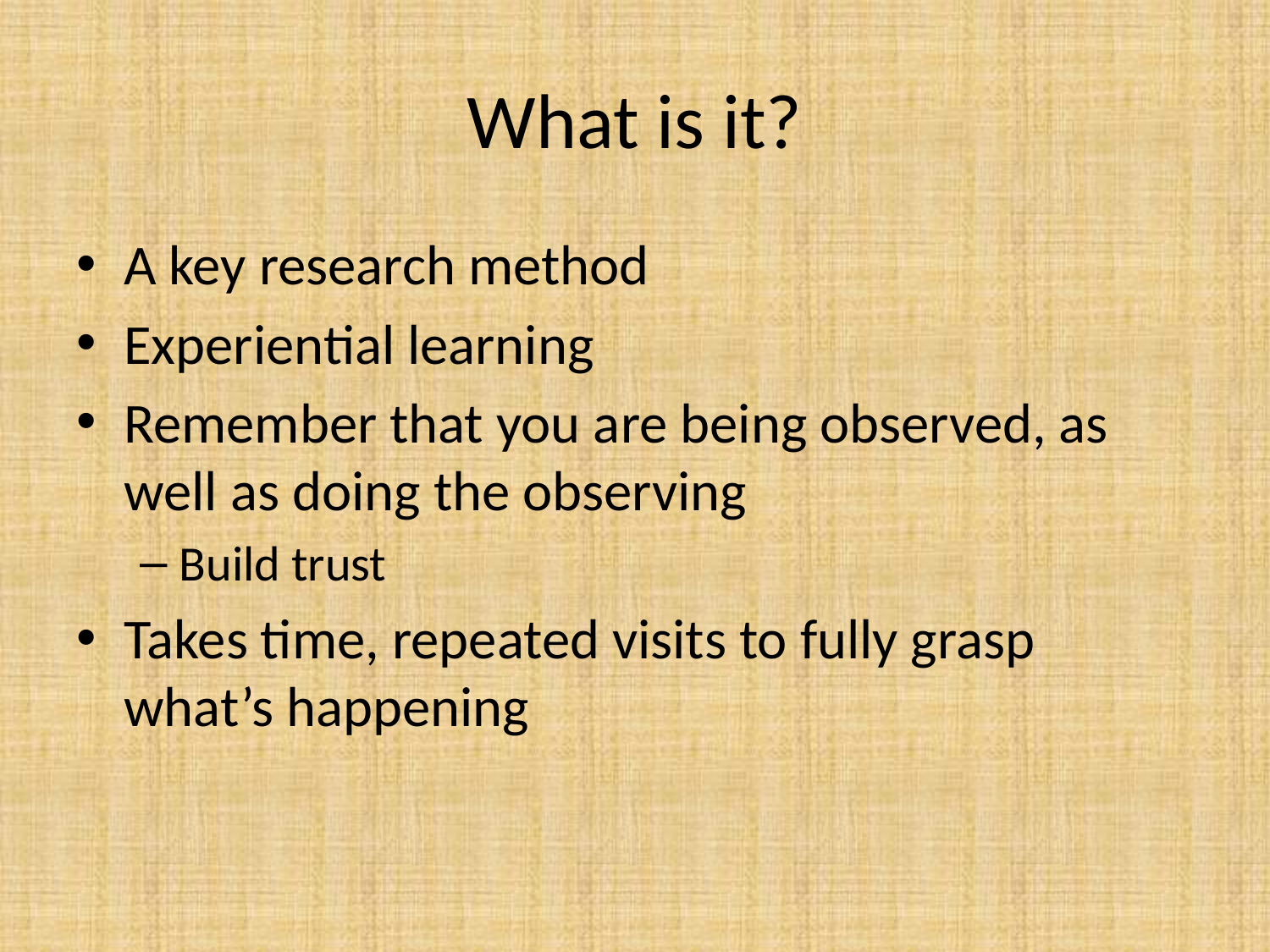

# What is it?
A key research method
Experiential learning
Remember that you are being observed, as well as doing the observing
Build trust
Takes time, repeated visits to fully grasp what’s happening